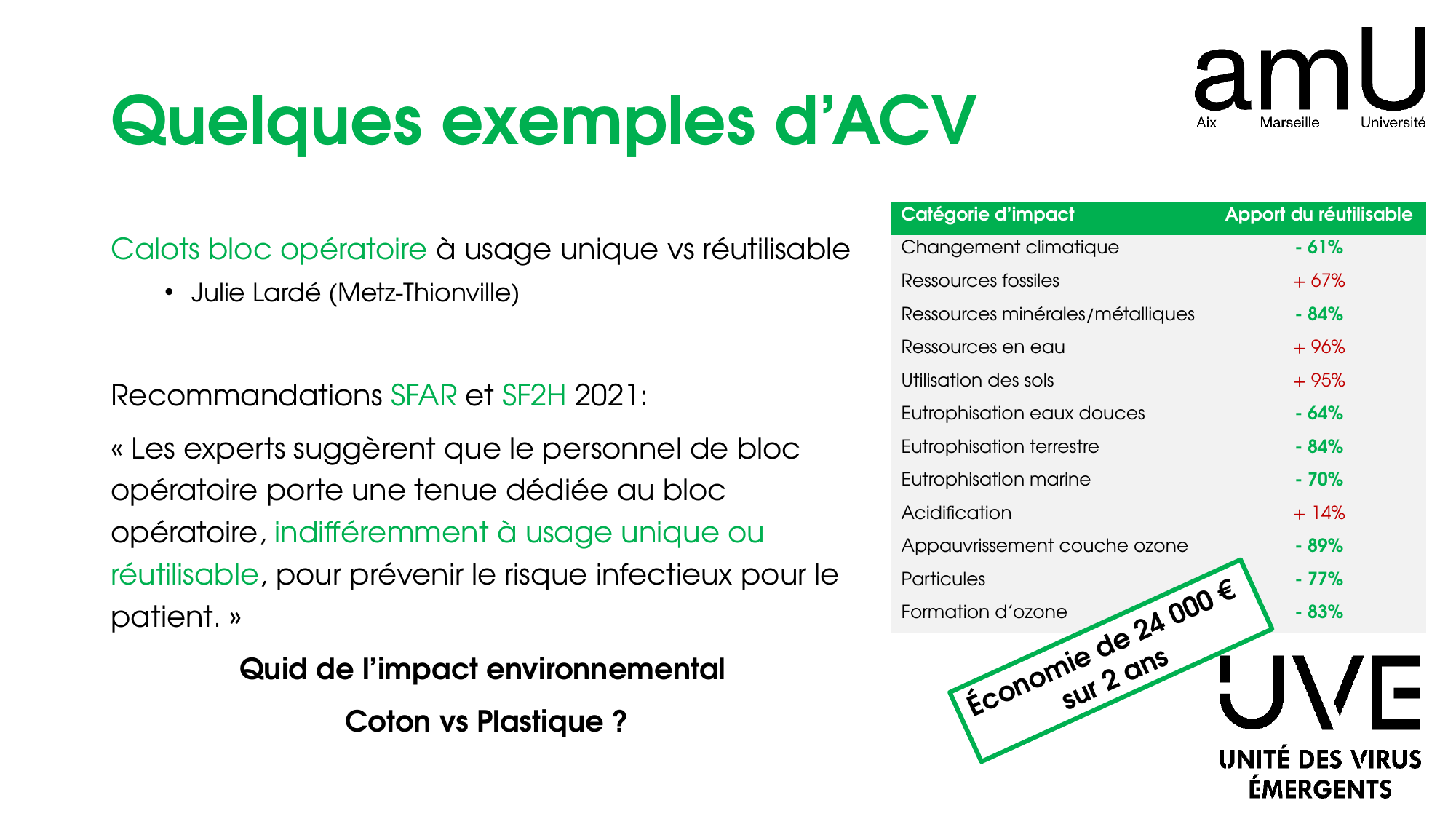

# Quelques exemples d’ACV
| Catégorie d’impact | Apport du réutilisable |
| --- | --- |
| Changement climatique | - 61% |
| Ressources fossiles | + 67% |
| Ressources minérales/métalliques | - 84% |
| Ressources en eau | + 96% |
| Utilisation des sols | + 95% |
| Eutrophisation eaux douces | - 64% |
| Eutrophisation terrestre | - 84% |
| Eutrophisation marine | - 70% |
| Acidification | + 14% |
| Appauvrissement couche ozone | - 89% |
| Particules | - 77% |
| Formation d’ozone | - 83% |
Calots bloc opératoire à usage unique vs réutilisable
Julie Lardé (Metz-Thionville)

Recommandations SFAR et SF2H 2021:
« Les experts suggèrent que le personnel de bloc opératoire porte une tenue dédiée au bloc opératoire, indifféremment à usage unique ou réutilisable, pour prévenir le risque infectieux pour le patient. »
Quid de l’impact environnemental
Coton vs Plastique ?
Économie de 24 000 €
sur 2 ans